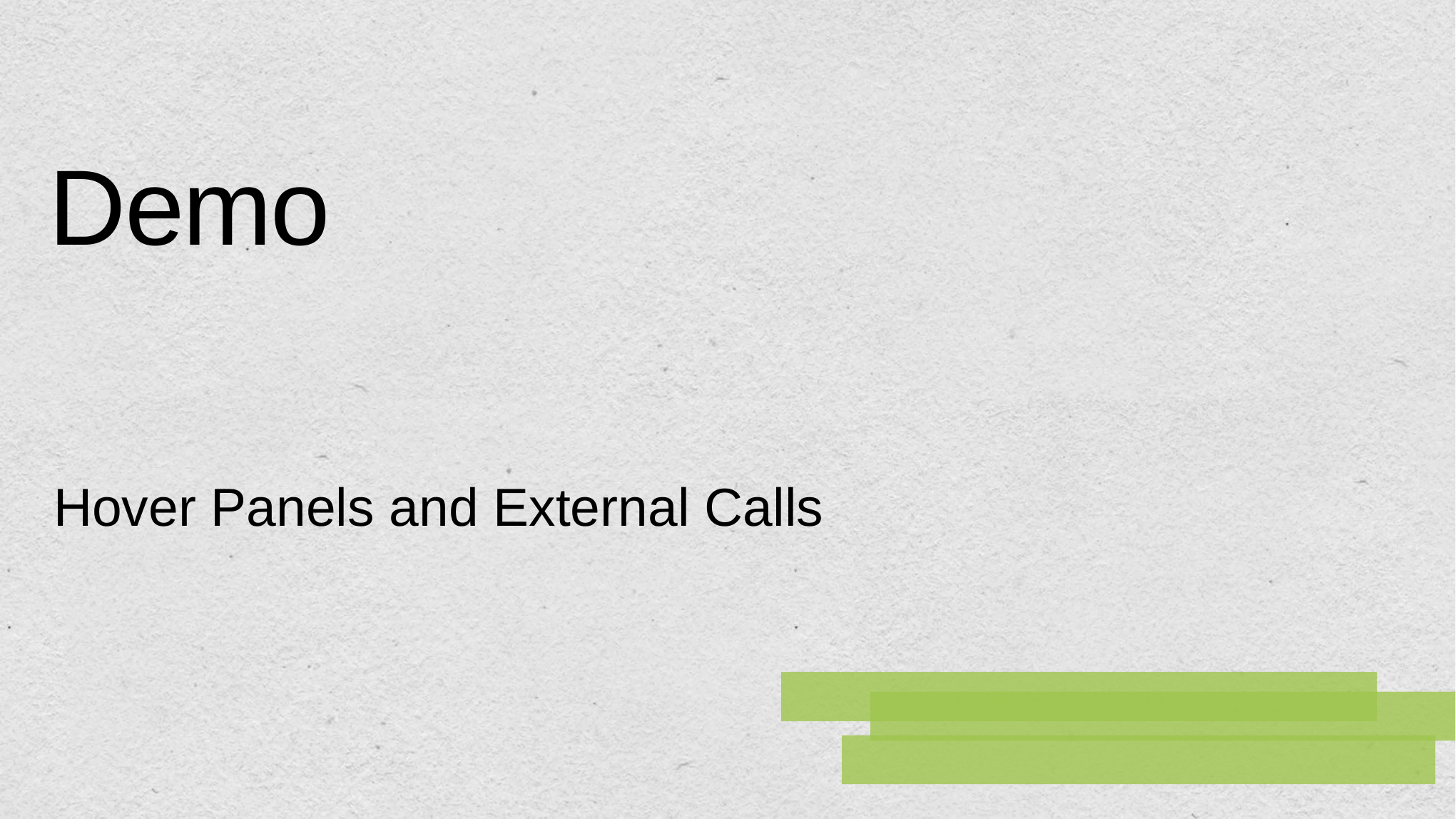

# Demo
Hover Panels and External Calls